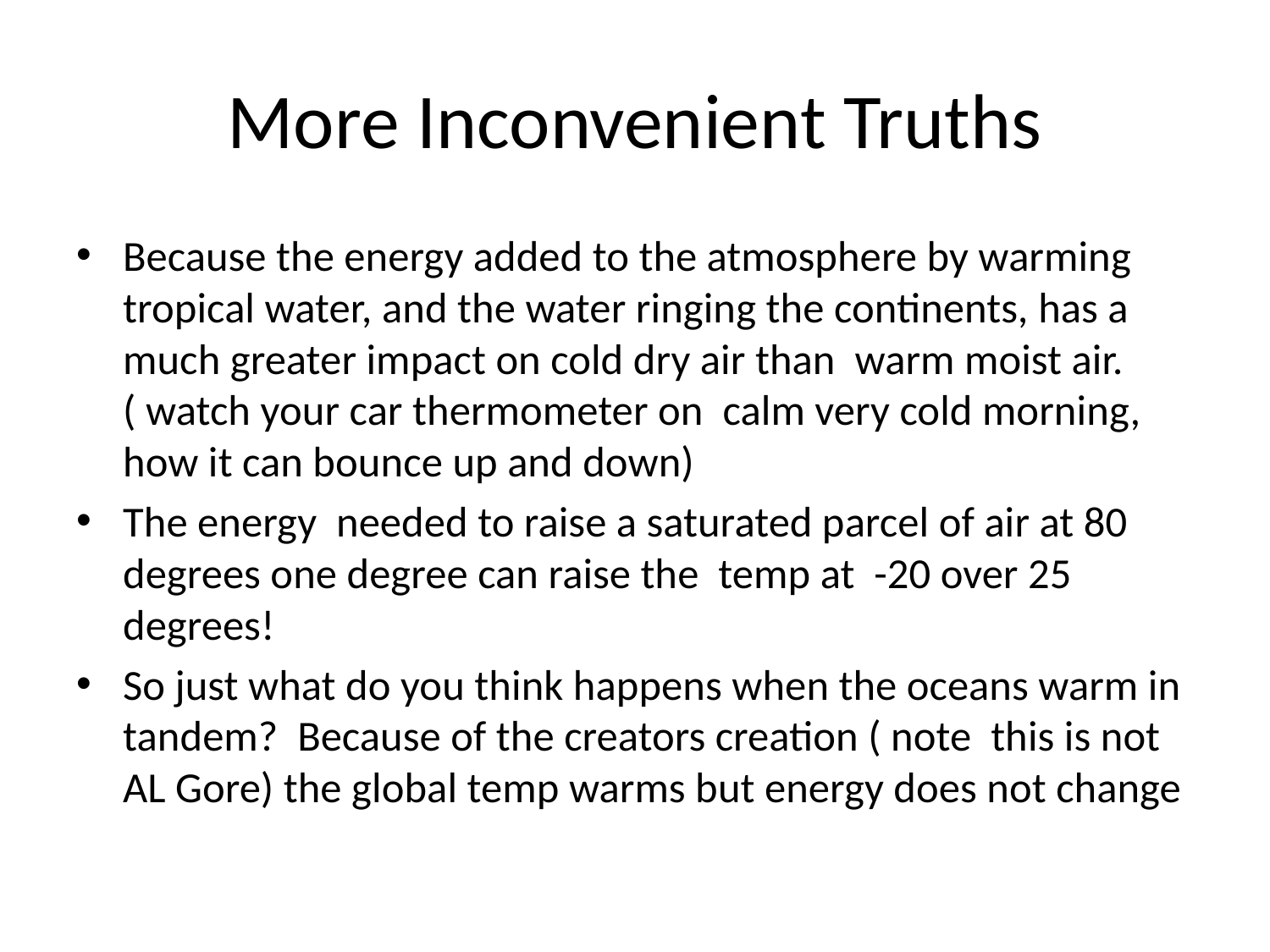

# More Inconvenient Truths
Because the energy added to the atmosphere by warming tropical water, and the water ringing the continents, has a much greater impact on cold dry air than  warm moist air. ( watch your car thermometer on  calm very cold morning, how it can bounce up and down)
The energy  needed to raise a saturated parcel of air at 80 degrees one degree can raise the  temp at  -20 over 25 degrees!
So just what do you think happens when the oceans warm in tandem?  Because of the creators creation ( note  this is not AL Gore) the global temp warms but energy does not change